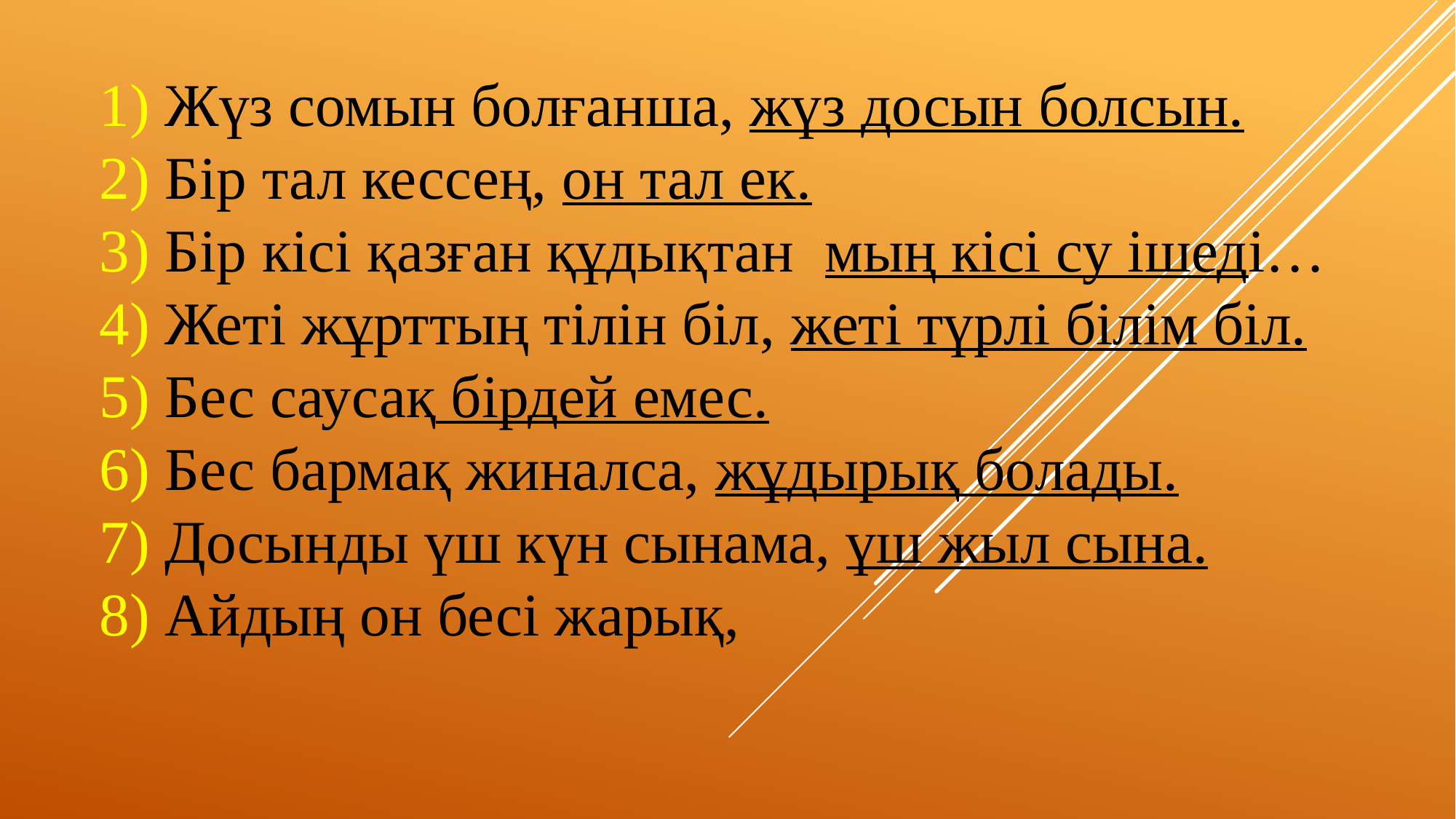

1) Жүз сомын болғанша, жүз досын болсын.
2) Бір тал кессең, он тал ек.
3) Бір кісі қазған құдықтан  мың кісі су ішеді…
4) Жеті жұрттың тілін біл, жеті түрлі білім біл.
5) Бес саусақ бірдей емес.
6) Бес бармақ жиналса, жұдырық болады.
7) Досынды үш күн сынама, үш жыл сына.
8) Айдың он бесі жарық,